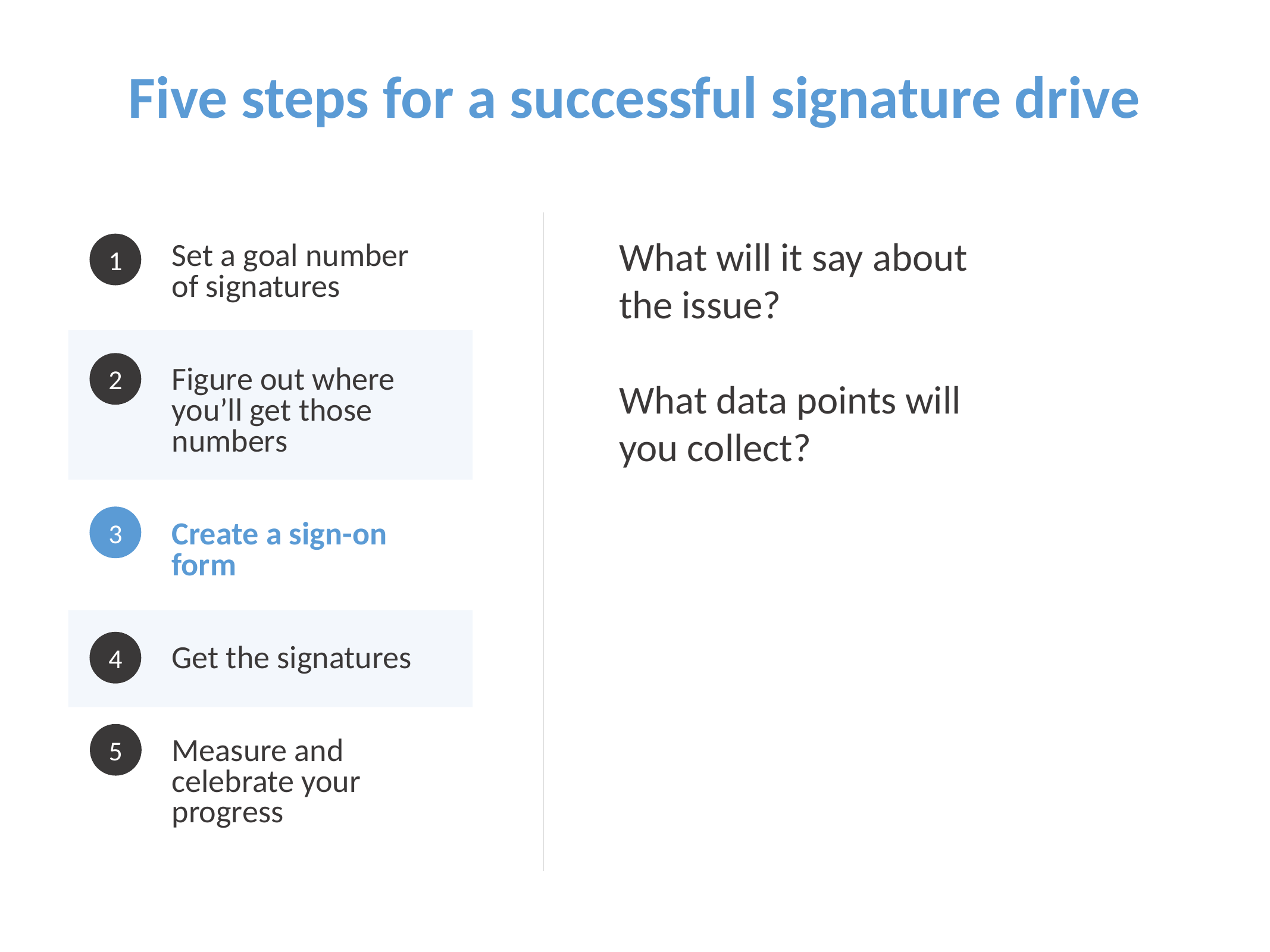

Five steps for a successful signature drive

What will it say about the issue?

What data points will you collect?
1
Set a goal number of signatures

Figure out where you’ll get those numbers

Create a sign-on form

Get the signatures

Measure and celebrate your progress

2
3

4
5